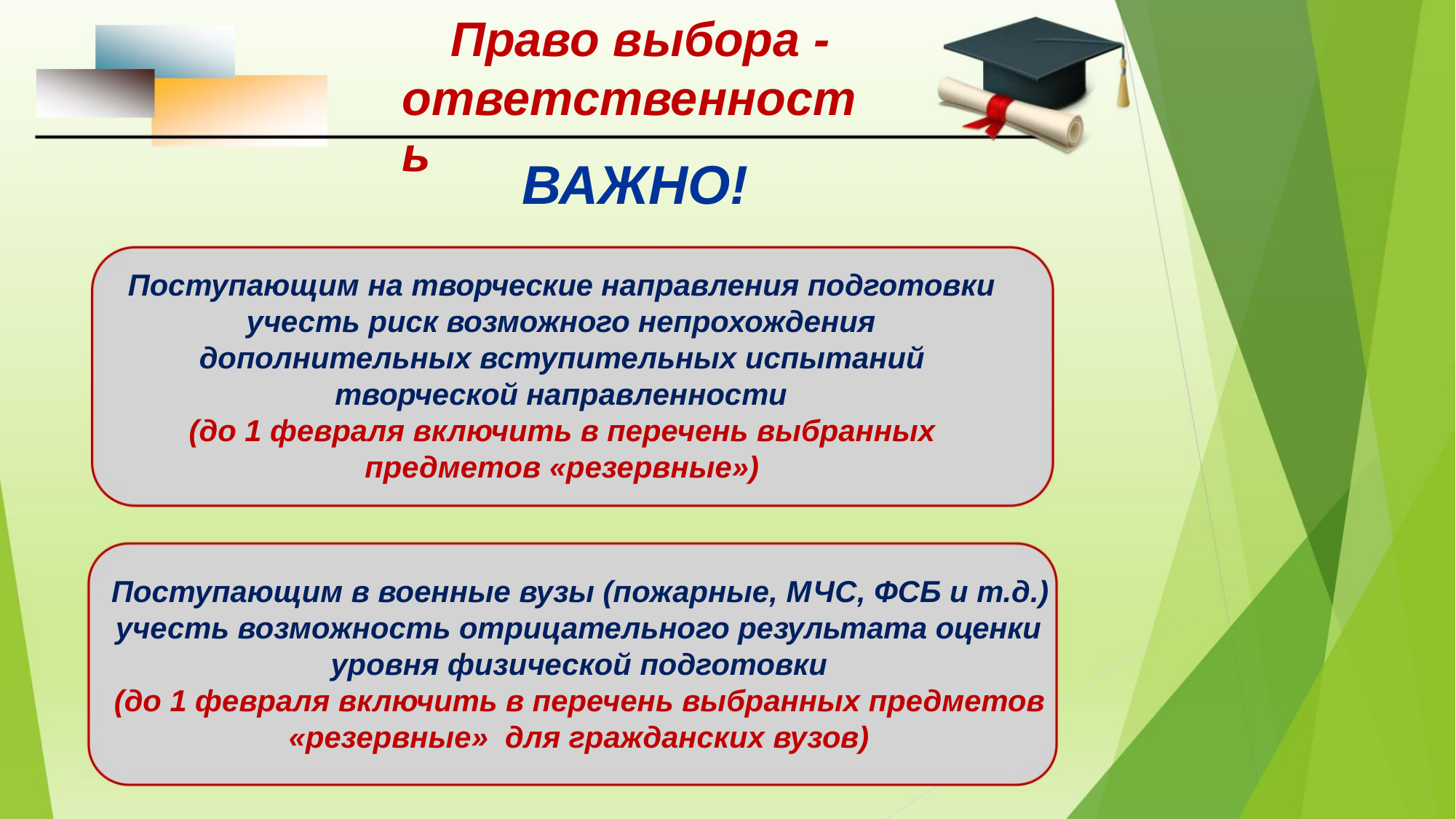

Право выбора -
ответственность
ВАЖНО!
Поступающим на творческие направления подготовки
учесть риск возможного непрохождения
дополнительных вступительных испытаний
творческой направленности
(до 1 февраля включить в перечень выбранных
предметов «резервные»)
Поступающим в военные вузы (пожарные, МЧС, ФСБ и т.д.)
учесть возможность отрицательного результата оценки
уровня физической подготовки
(до 1 февраля включить в перечень выбранных предметов
«резервные» для гражданских вузов)